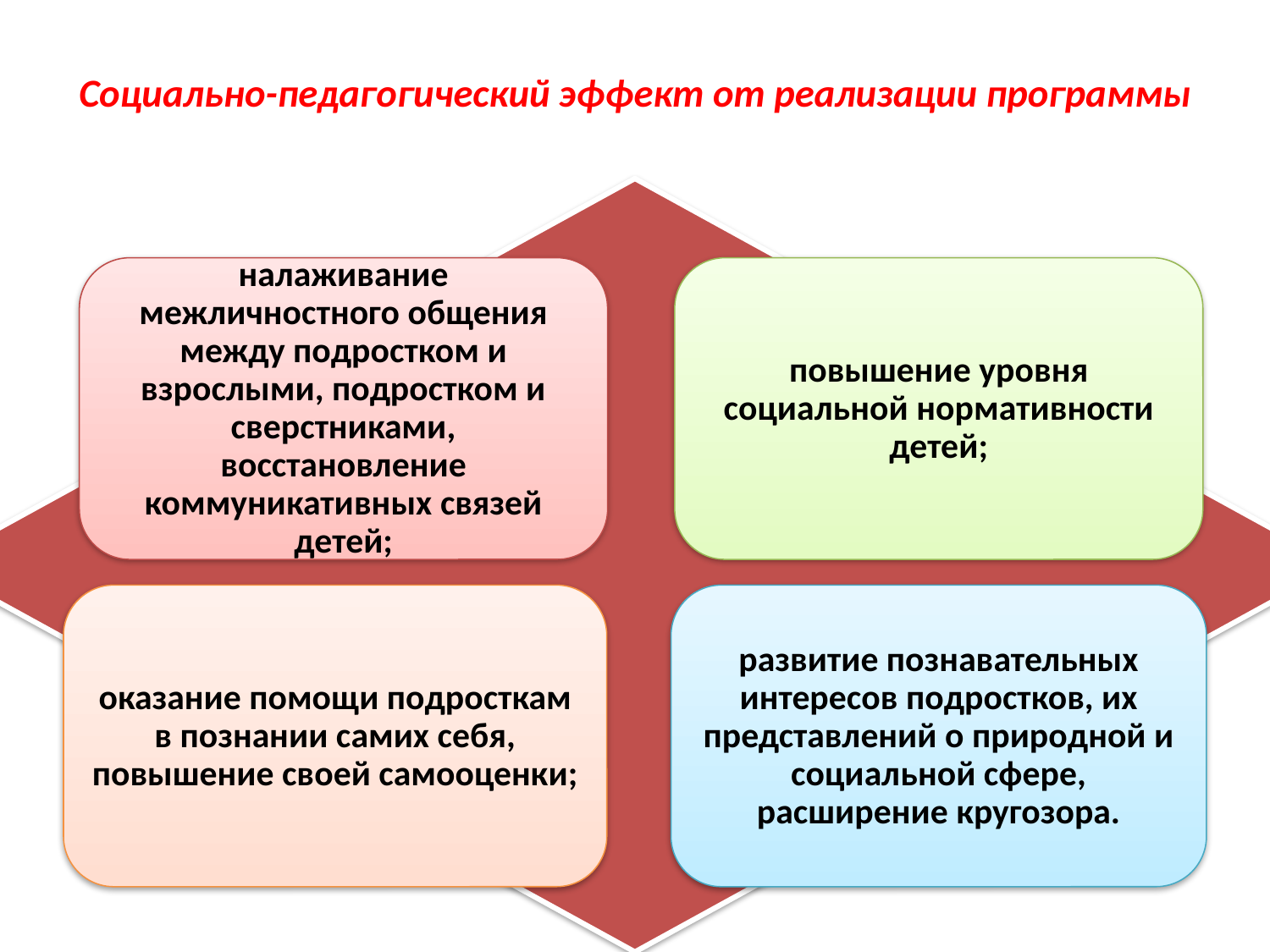

# Социально-педагогический эффект от реализации программы
налаживание межличностного общения между подростком и взрослыми, подростком и сверстниками, восстановление коммуникативных связей детей;
повышение уровня социальной нормативности детей;
оказание помощи подросткам в познании самих себя, повышение своей самооценки;
развитие познавательных интересов подростков, их представлений о природной и социальной сфере, расширение кругозора.